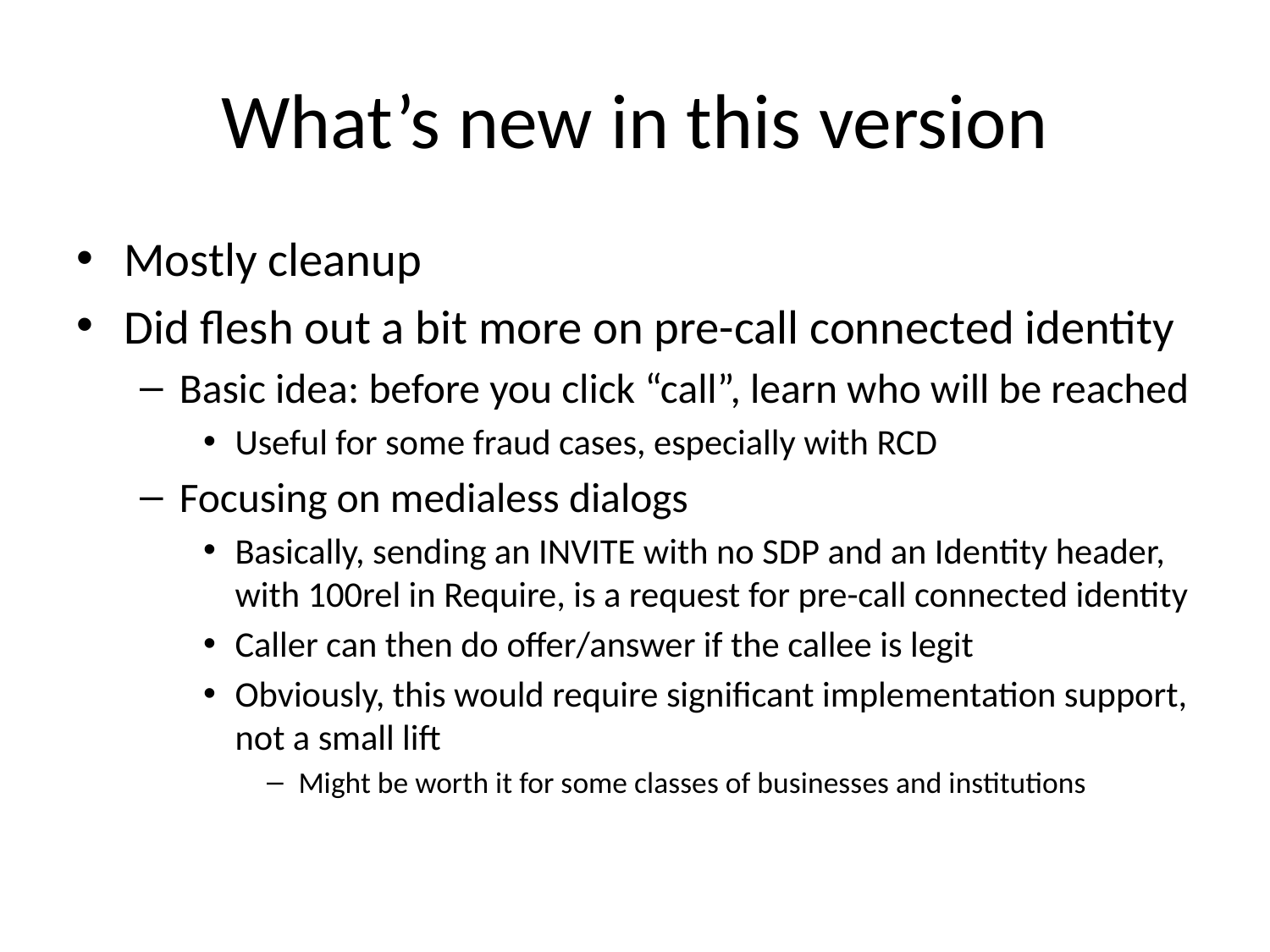

# What’s new in this version
Mostly cleanup
Did flesh out a bit more on pre-call connected identity
Basic idea: before you click “call”, learn who will be reached
Useful for some fraud cases, especially with RCD
Focusing on medialess dialogs
Basically, sending an INVITE with no SDP and an Identity header, with 100rel in Require, is a request for pre-call connected identity
Caller can then do offer/answer if the callee is legit
Obviously, this would require significant implementation support, not a small lift
Might be worth it for some classes of businesses and institutions